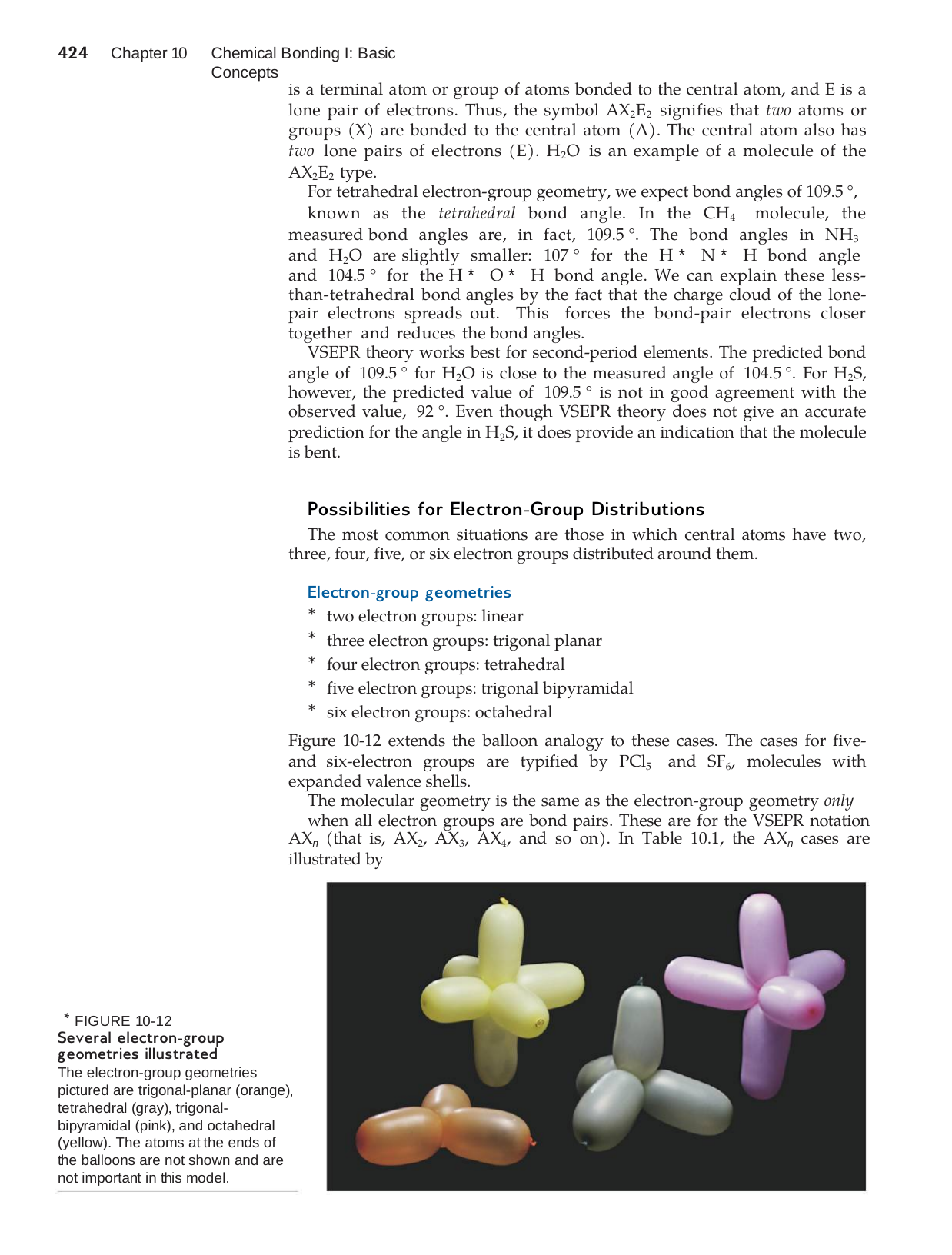

424	Chapter 10
Chemical Bonding I: Basic Concepts
is a terminal atom or group of atoms bonded to the central atom, and E is a lone pair of electrons. Thus, the symbol AX2E2  signifies that two atoms or groups (X) are bonded to the central atom (A). The central atom also has two  lone pairs of electrons (E). H2O  is an example of a molecule of the AX2E2  type.
For tetrahedral electron-group geometry, we expect bond angles of 109.5 °,
known as the tetrahedral bond angle. In the CH4  molecule, the measured bond  angles  are,  in  fact,  109.5 °.  The  bond  angles  in  NH3   and  H2O  are slightly  smaller:  107 °  for  the  H * N * H  bond  angle  and  104.5 °  for  the H * O * H  bond angle. We can explain these less-than-tetrahedral bond angles by the fact that the charge cloud of the lone-pair electrons spreads out.  This  forces the bond-pair electrons closer together  and reduces the bond angles.
VSEPR theory works best for second-period elements. The predicted bond angle of  109.5 ° for H2O is close to the measured angle of  104.5 °. For H2S, however, the predicted value of  109.5 ° is not in good agreement with the observed value,  92 °. Even though VSEPR theory does not give an accurate prediction for the angle in H2S, it does provide an indication that the molecule is bent.

Possibilities for Electron-Group Distributions
The most common situations are those in which central atoms have two, three, four, five, or six electron groups distributed around them.

Electron-group geometries
two electron groups: linear
three electron groups: trigonal planar
four electron groups: tetrahedral
five electron groups: trigonal bipyramidal
six electron groups: octahedral
Figure 10-12 extends the balloon analogy to these cases. The cases for five- and six-electron groups are typified by PCl5  and SF6, molecules with expanded valence shells.
The molecular geometry is the same as the electron-group geometry only
when all electron groups are bond pairs. These are for the VSEPR notation AXn (that is, AX2, AX3, AX4, and so on). In Table 10.1, the AXn cases are illustrated by
*
FIGURE 10-12
Several electron-group geometries illustrated
The electron-group geometries pictured are trigonal-planar (orange), tetrahedral (gray), trigonal- bipyramidal (pink), and octahedral (yellow). The atoms at the ends of the balloons are not shown and are not important in this model.